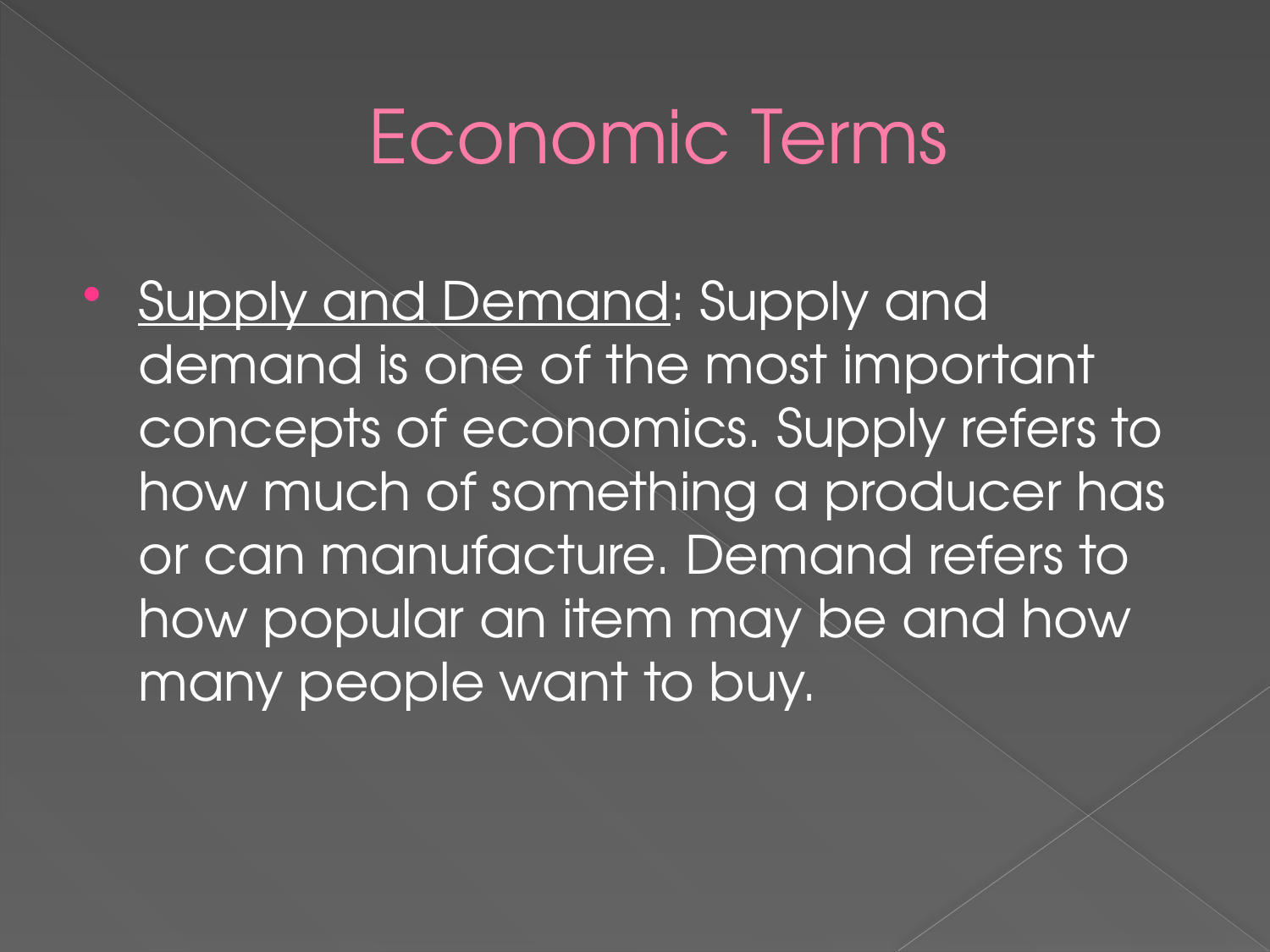

# Economic Terms
Supply and Demand: Supply and demand is one of the most important concepts of economics. Supply refers to how much of something a producer has or can manufacture. Demand refers to how popular an item may be and how many people want to buy.